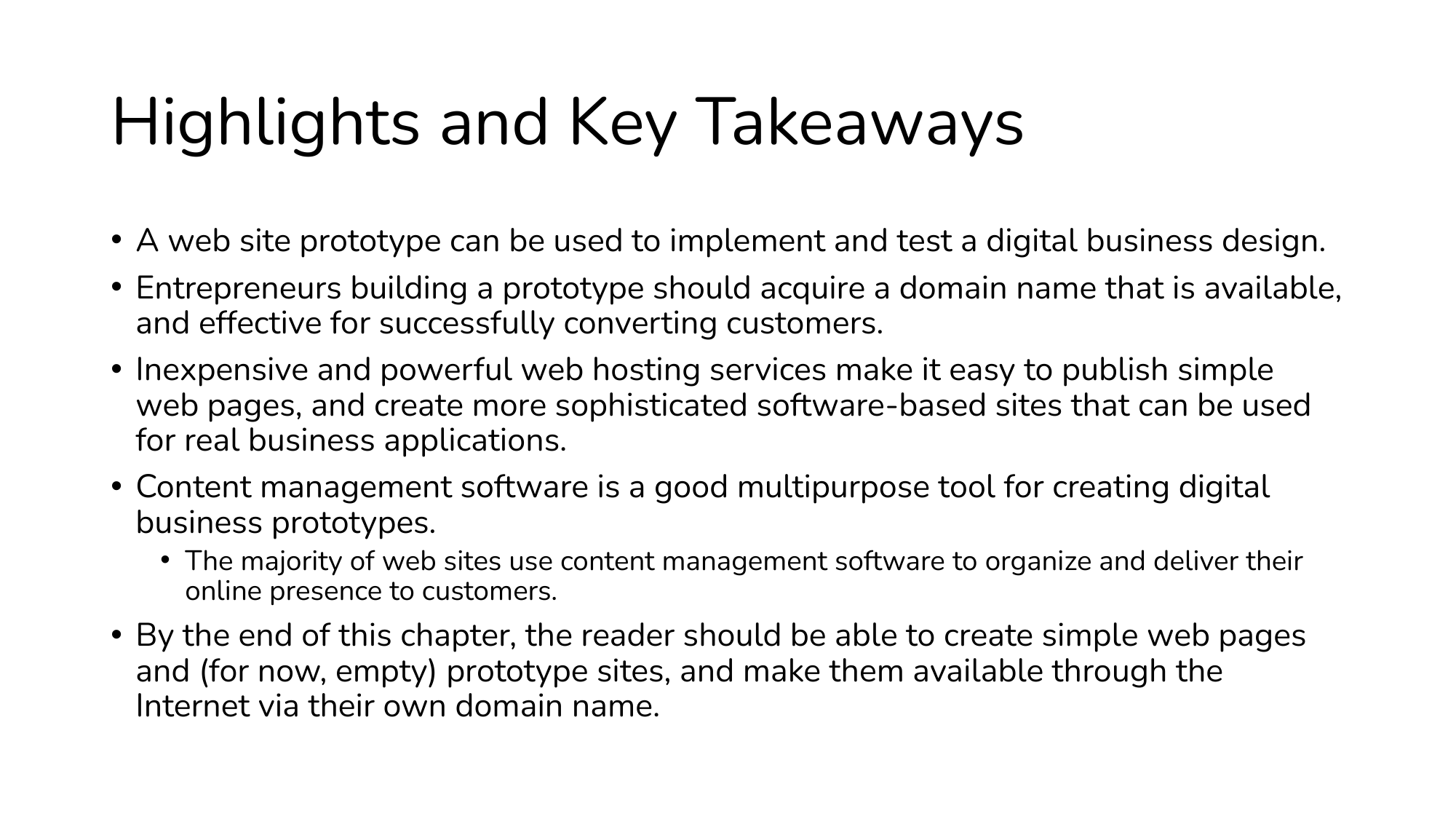

# Highlights and Key Takeaways
A web site prototype can be used to implement and test a digital business design.
Entrepreneurs building a prototype should acquire a domain name that is available, and effective for successfully converting customers.
Inexpensive and powerful web hosting services make it easy to publish simple web pages, and create more sophisticated software-based sites that can be used for real business applications.
Content management software is a good multipurpose tool for creating digital business prototypes.
The majority of web sites use content management software to organize and deliver their online presence to customers.
By the end of this chapter, the reader should be able to create simple web pages and (for now, empty) prototype sites, and make them available through the Internet via their own domain name.